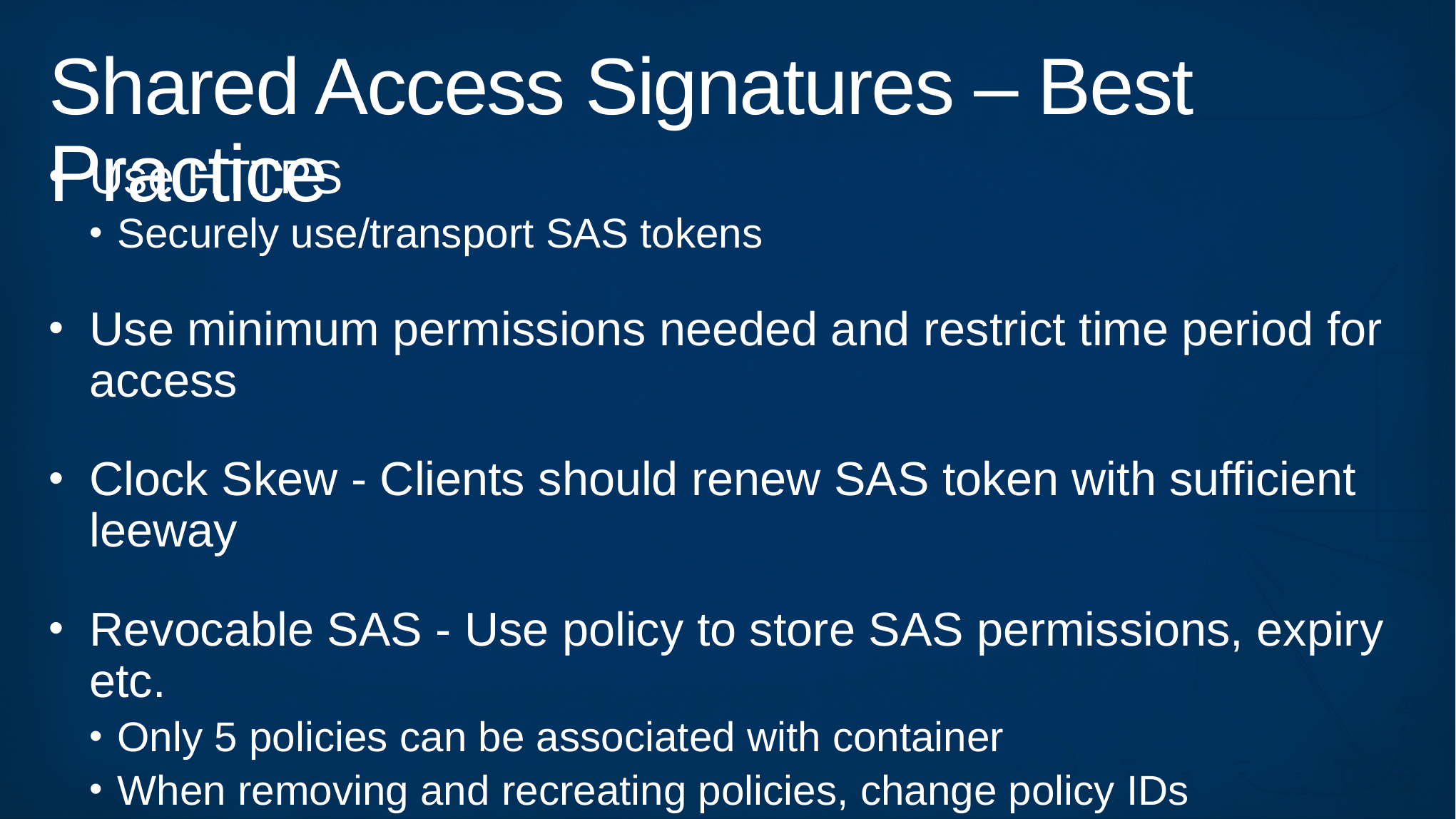

# Shared Access Signatures – Best Practice
Use HTTPS
Securely use/transport SAS tokens

Use minimum permissions needed and restrict time period for access

Clock Skew - Clients should renew SAS token with sufficient leeway

Revocable SAS - Use policy to store SAS permissions, expiry etc.
Only 5 policies can be associated with container
When removing and recreating policies, change policy IDs